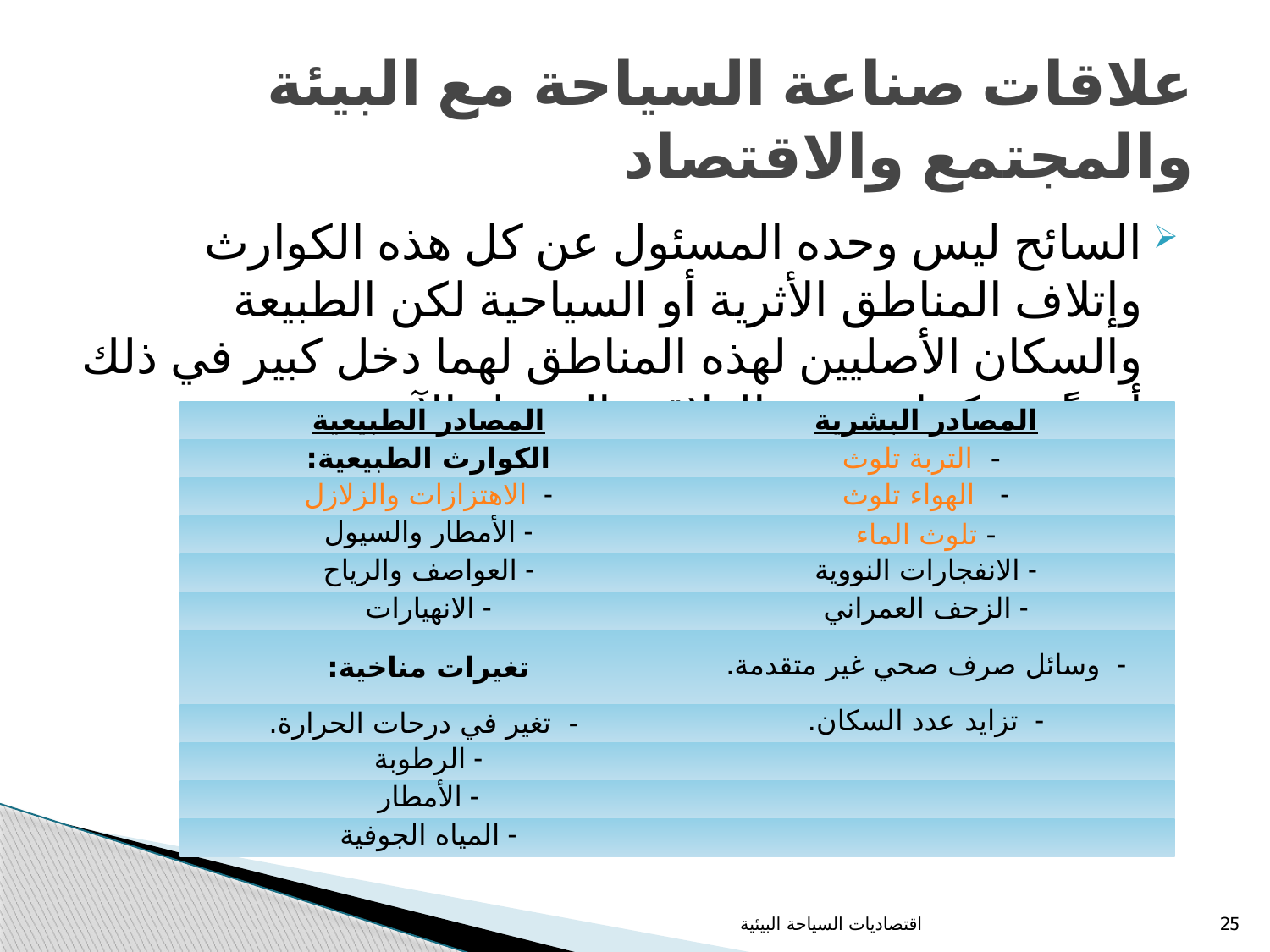

# علاقات صناعة السياحة مع البيئة والمجتمع والاقتصاد
السائح ليس وحده المسئول عن كل هذه الكوارث وإتلاف المناطق الأثرية أو السياحية لكن الطبيعة والسكان الأصليين لهذه المناطق لهما دخل كبير في ذلك أيضاً ويمكننا توضيح العلاقة بالجدول الآتي:
| المصادر الطبيعية | المصادر البشرية |
| --- | --- |
| الكوارث الطبيعية: | - تلوث التربة |
| - الاهتزازات والزلازل | - تلوث الهواء |
| - الأمطار والسيول | - تلوث الماء |
| - العواصف والرياح | - الانفجارات النووية |
| - الانهيارات | - الزحف العمراني |
| تغيرات مناخية: | - وسائل صرف صحي غير متقدمة. |
| - تغير في درحات الحرارة. | - تزايد عدد السكان. |
| - الرطوبة |  |
| - الأمطار |  |
| - المياه الجوفية |  |
اقتصاديات السياحة البيئية
25